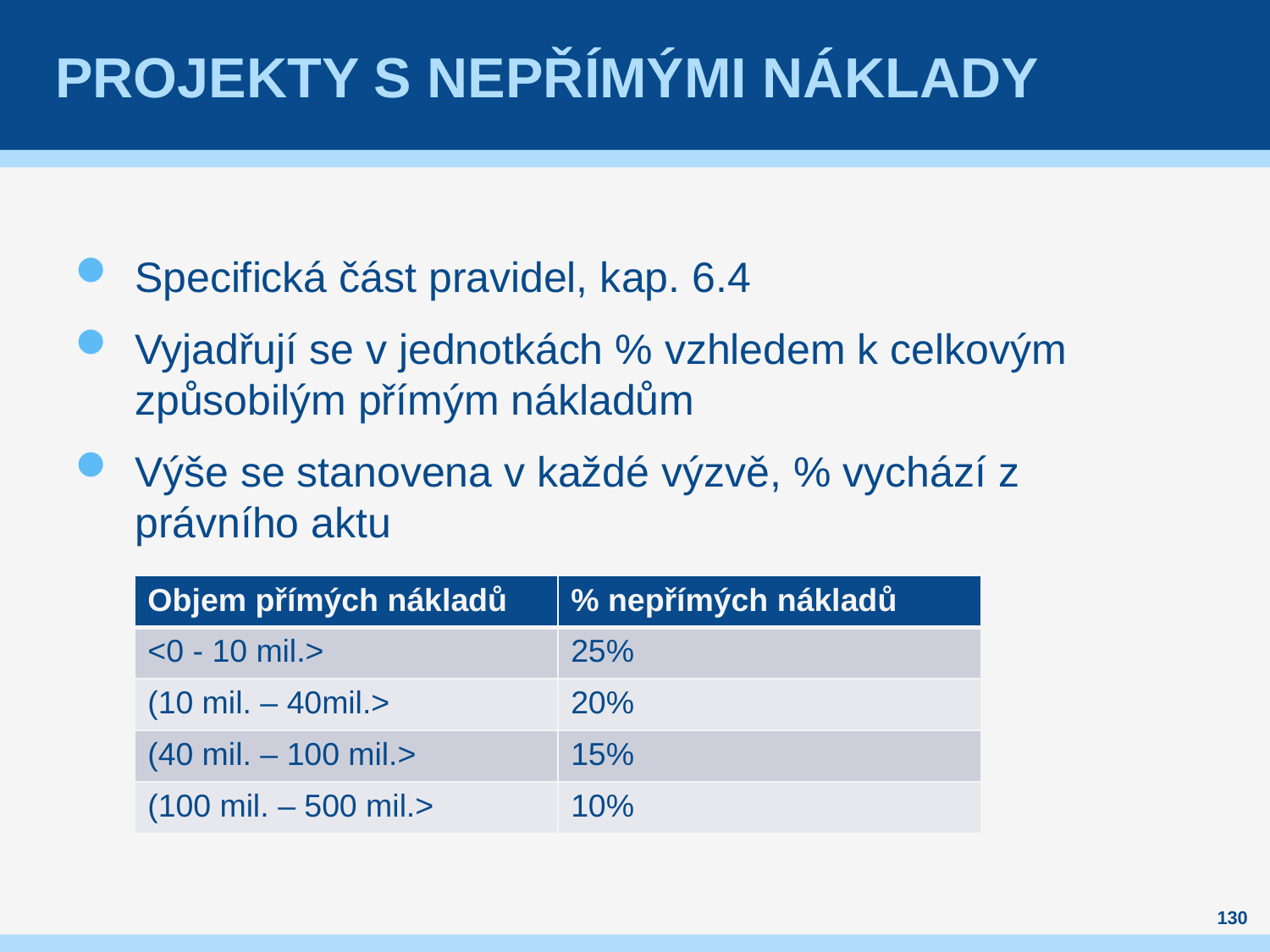

# Projekty s nepřímými náklady
Specifická část pravidel, kap. 6.4
Vyjadřují se v jednotkách % vzhledem k celkovým způsobilým přímým nákladům
Výše se stanovena v každé výzvě, % vychází z právního aktu

| Objem přímých nákladů | % nepřímých nákladů |
| --- | --- |
| <0 - 10 mil.> | 25% |
| (10 mil. – 40mil.> | 20% |
| (40 mil. – 100 mil.> | 15% |
| (100 mil. – 500 mil.> | 10% |
130